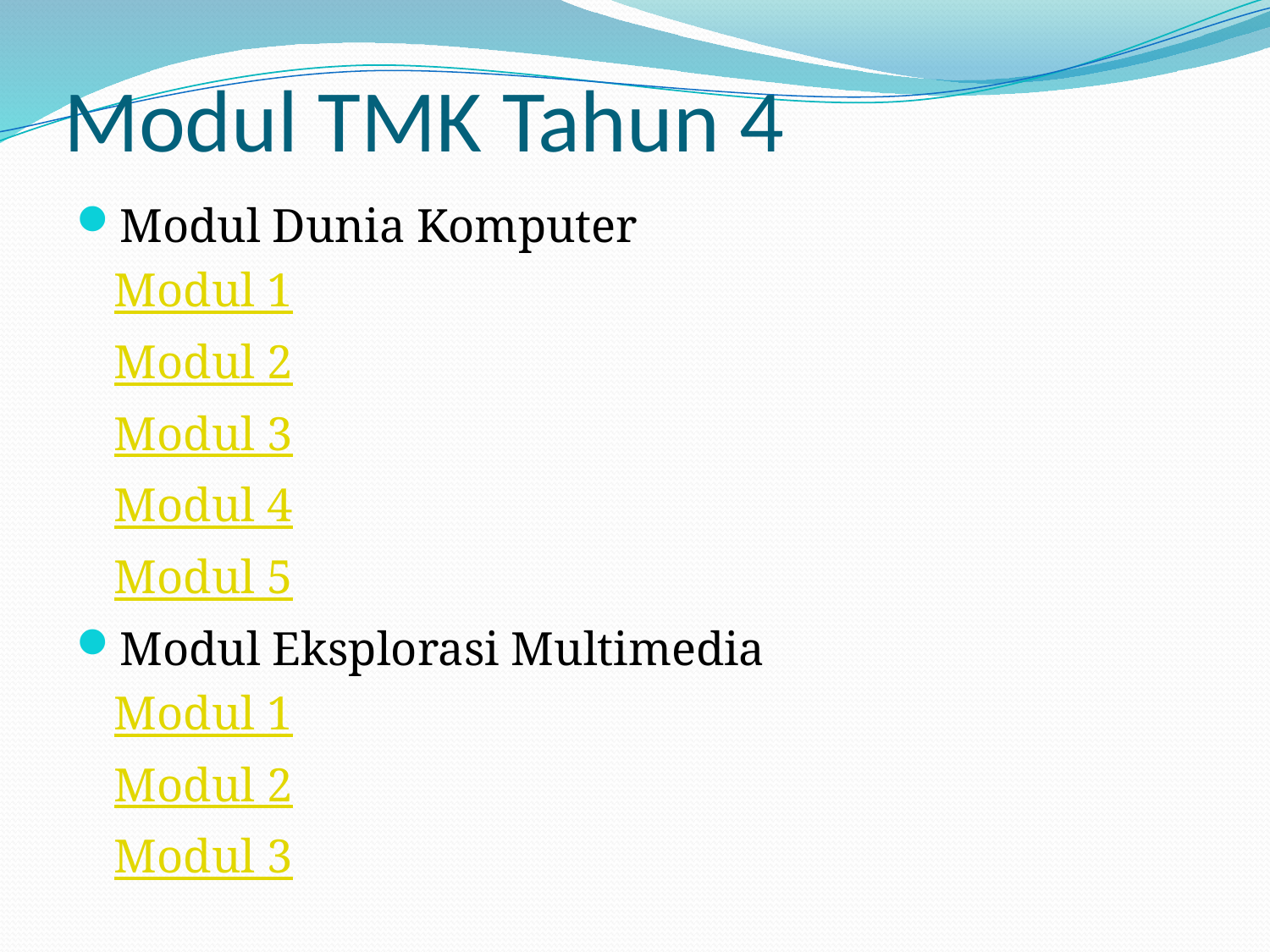

# Modul TMK Tahun 4
Modul Dunia Komputer
	Modul 1
	Modul 2
	Modul 3
	Modul 4
	Modul 5
Modul Eksplorasi Multimedia
	Modul 1
	Modul 2
	Modul 3